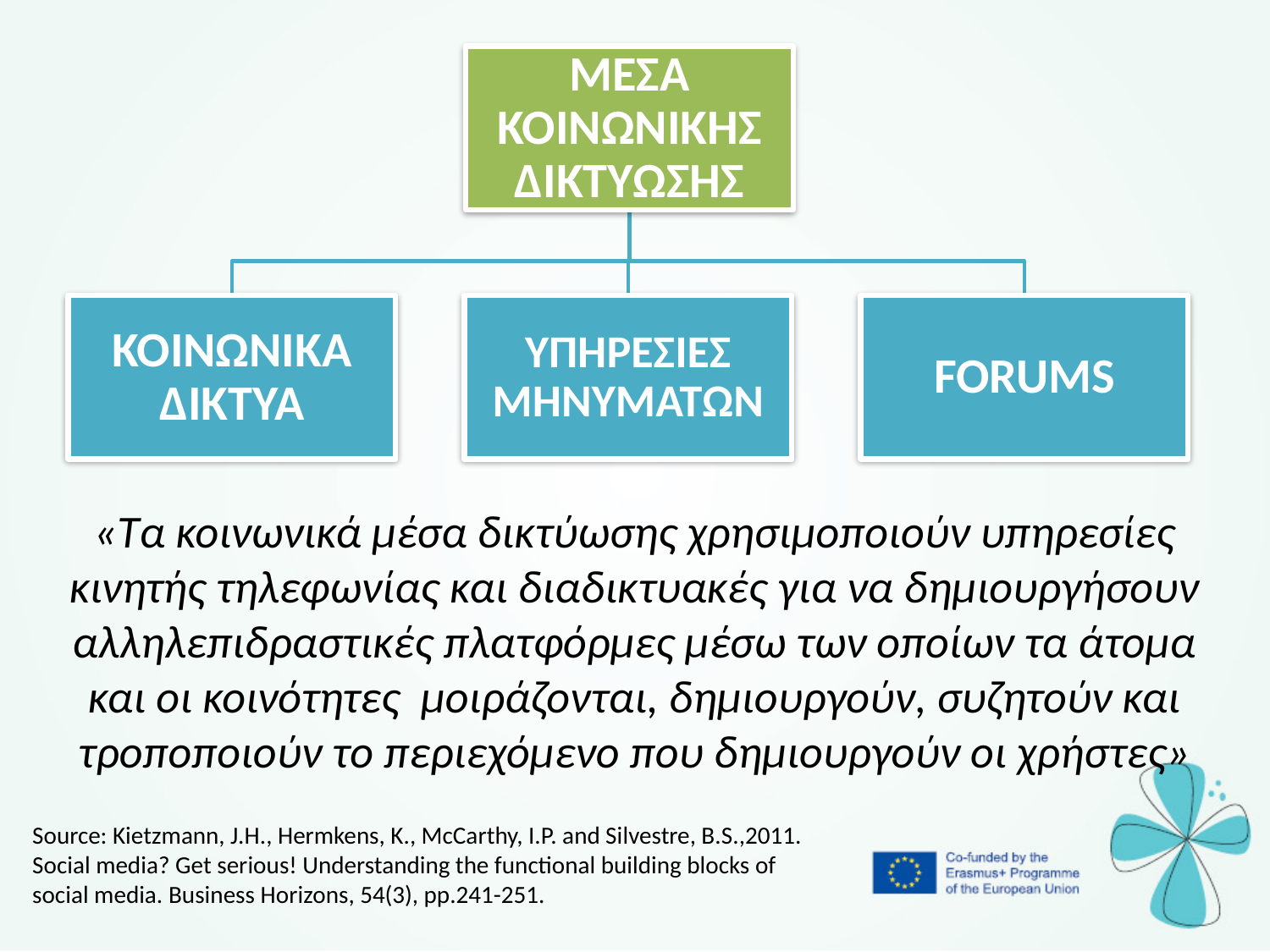

ΜΕΣΑ ΚΟΙΝΩΝΙΚΗΣ ΔΙΚΤΥΩΣΗΣ
ΚΟΙΝΩΝΙΚΑ ΔΙΚΤΥΑ
ΥΠΗΡΕΣΙΕΣ ΜΗΝΥΜΑΤΩΝ
FORUMS
«Τα κοινωνικά μέσα δικτύωσης χρησιμοποιούν υπηρεσίες κινητής τηλεφωνίας και διαδικτυακές για να δημιουργήσουν αλληλεπιδραστικές πλατφόρμες μέσω των οποίων τα άτομα και οι κοινότητες  μοιράζονται, δημιουργούν, συζητούν και τροποποιούν το περιεχόμενο που δημιουργούν οι χρήστες»
Source: Kietzmann, J.H., Hermkens, K., McCarthy, I.P. and Silvestre, B.S.,2011. Social media? Get serious! Understanding the functional building blocks of social media. Business Horizons, 54(3), pp.241-251.